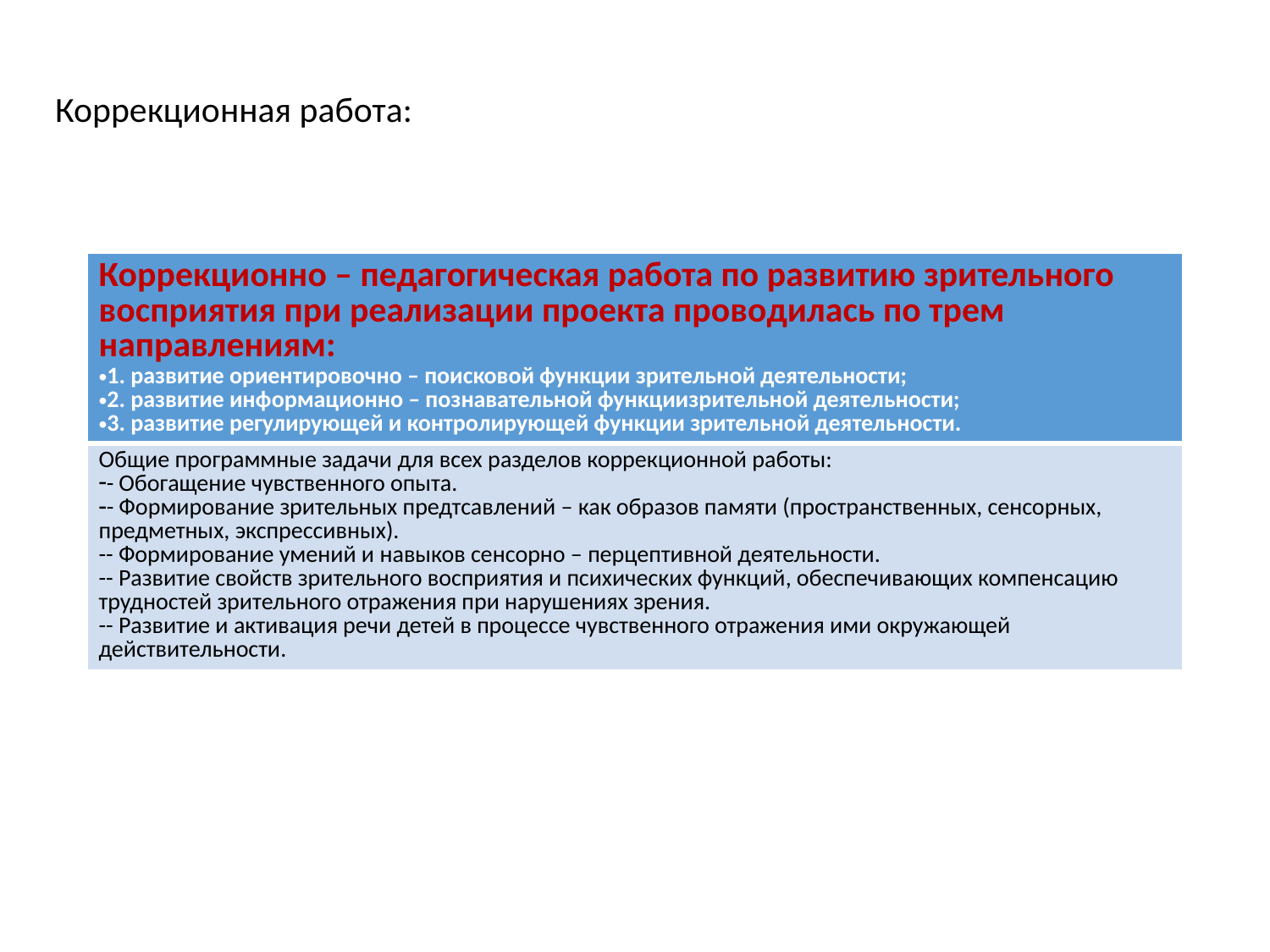

# Коррекционная работа:
| Коррекционно – педагогическая работа по развитию зрительного восприятия при реализации проекта проводилась по трем направлениям: 1. развитие ориентировочно – поисковой функции зрительной деятельности; 2. развитие информационно – познавательной функциизрительной деятельности; 3. развитие регулирующей и контролирующей функции зрительной деятельности. |
| --- |
| Общие программные задачи для всех разделов коррекционной работы: - Обогащение чувственного опыта. - Формирование зрительных предтсавлений – как образов памяти (пространственных, сенсорных, предметных, экспрессивных). -- Формирование умений и навыков сенсорно – перцептивной деятельности. -- Развитие свойств зрительного восприятия и психических функций, обеспечивающих компенсацию трудностей зрительного отражения при нарушениях зрения. -- Развитие и активация речи детей в процессе чувственного отражения ими окружающей действительности. |